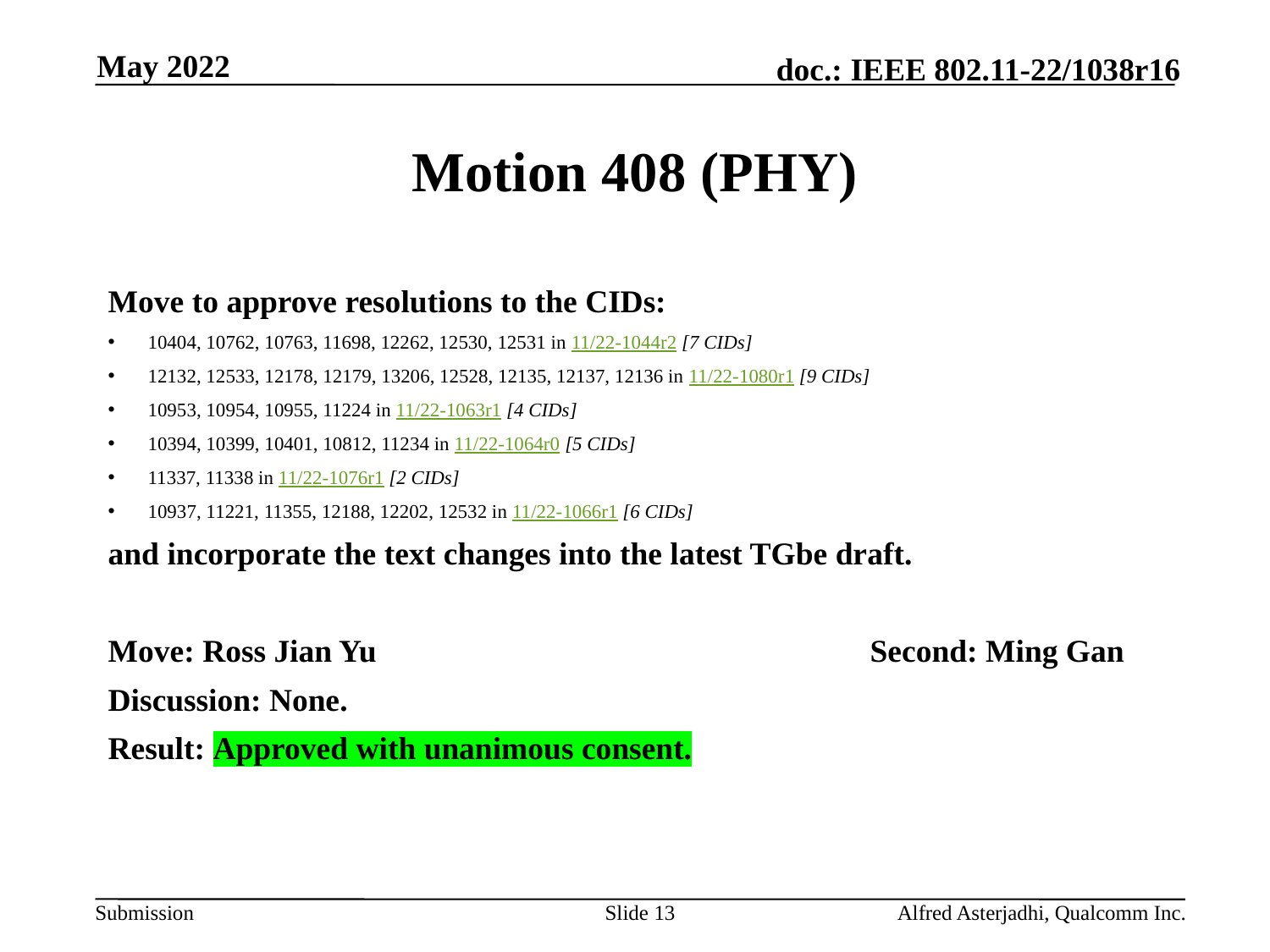

May 2022
# Motion 408 (PHY)
Move to approve resolutions to the CIDs:
10404, 10762, 10763, 11698, 12262, 12530, 12531 in 11/22-1044r2 [7 CIDs]
12132, 12533, 12178, 12179, 13206, 12528, 12135, 12137, 12136 in 11/22-1080r1 [9 CIDs]
10953, 10954, 10955, 11224 in 11/22-1063r1 [4 CIDs]
10394, 10399, 10401, 10812, 11234 in 11/22-1064r0 [5 CIDs]
11337, 11338 in 11/22-1076r1 [2 CIDs]
10937, 11221, 11355, 12188, 12202, 12532 in 11/22-1066r1 [6 CIDs]
and incorporate the text changes into the latest TGbe draft.

Move: Ross Jian Yu				Second: Ming Gan
Discussion: None.
Result: Approved with unanimous consent.

Slide 13
Alfred Asterjadhi, Qualcomm Inc.